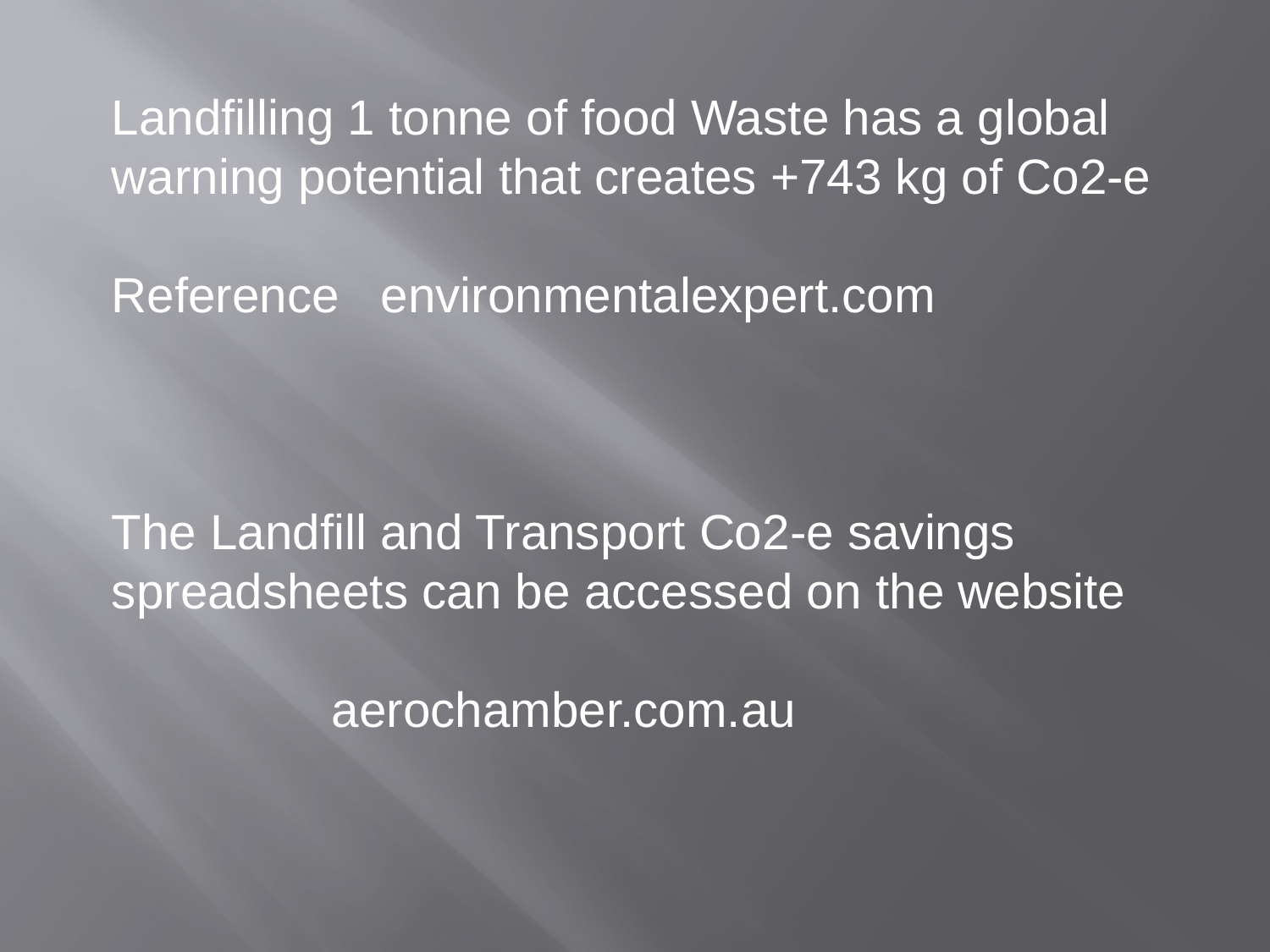

Landfilling 1 tonne of food Waste has a global warning potential that creates +743 kg of Co2-e

Reference   environmentalexpert.com

The Landfill and Transport Co2-e savings spreadsheets can be accessed on the website

                aerochamber.com.au